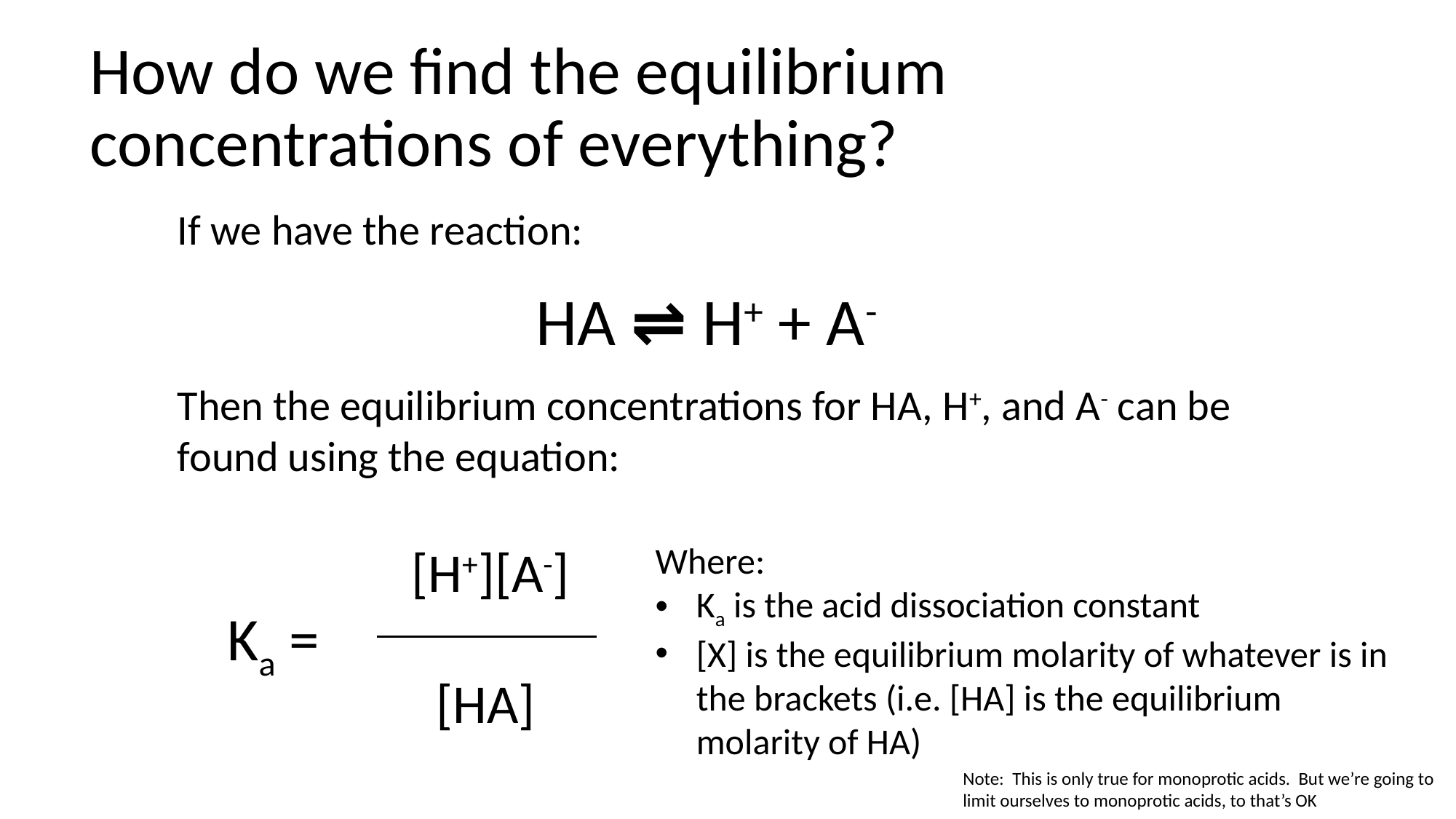

# How do we find the equilibrium concentrations of everything?
If we have the reaction:

HA ⇌ H+ + A-

Then the equilibrium concentrations for HA, H+, and A- can be found using the equation:
[H+][A-]

  [HA]
Where:
Ka is the acid dissociation constant
[X] is the equilibrium molarity of whatever is in the brackets (i.e. [HA] is the equilibrium molarity of HA)
Ka =
Note:  This is only true for monoprotic acids.  But we’re going to limit ourselves to monoprotic acids, to that’s OK